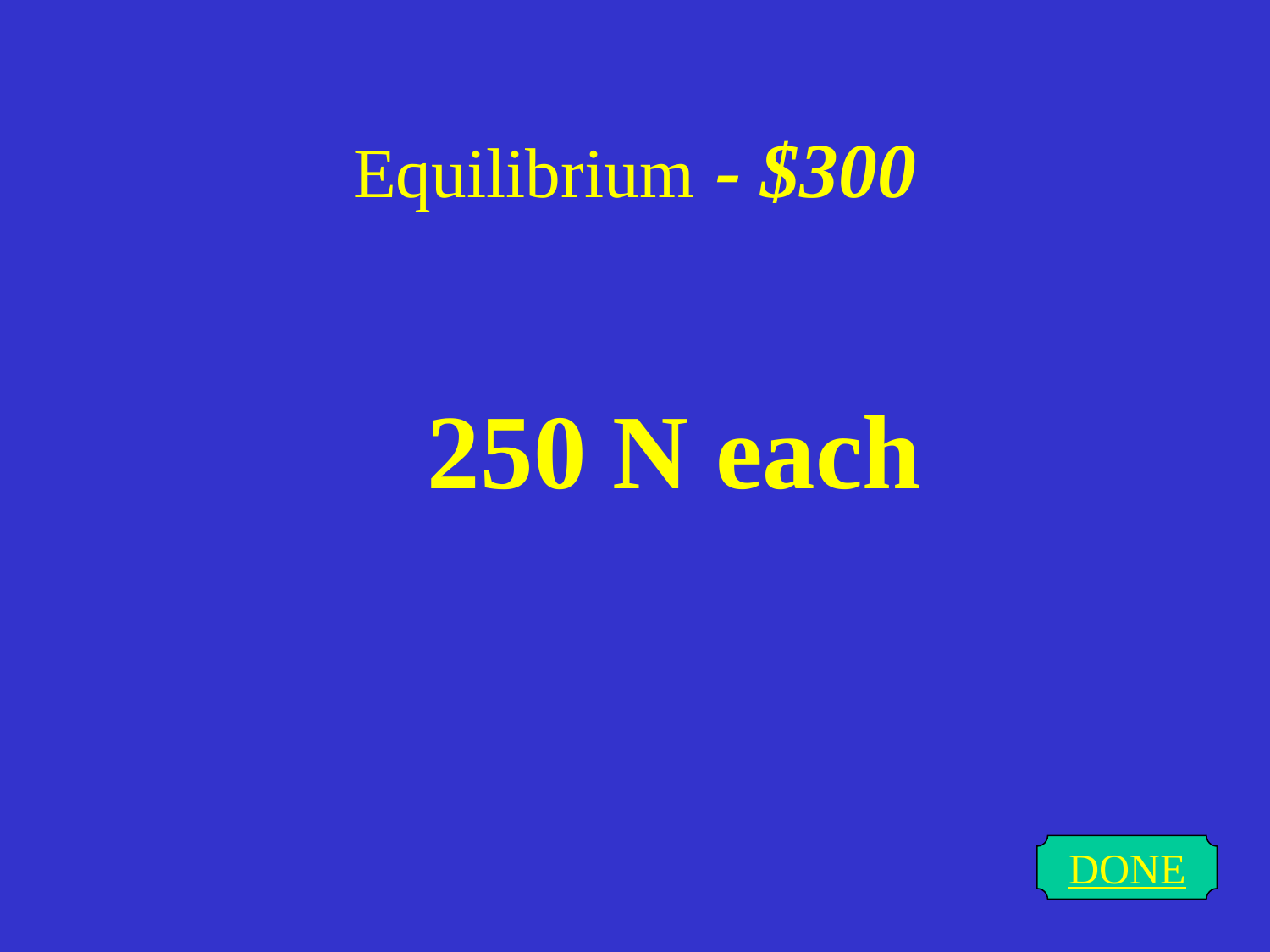

# Equilibrium - $300
250 N each

DONE